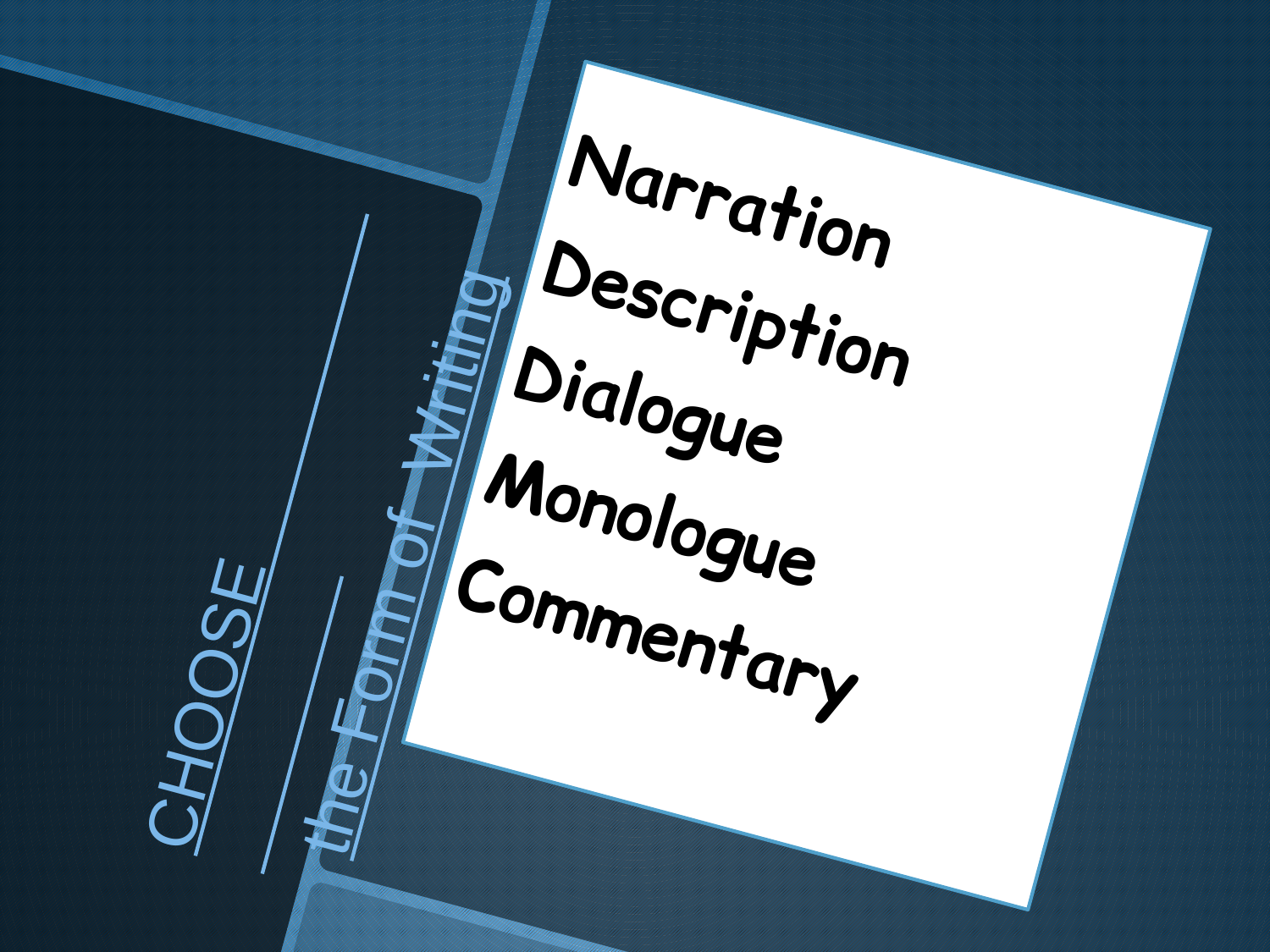

Narration
Description
Dialogue
Monologue
Commentary

# CHOOSE the Form of  Writing